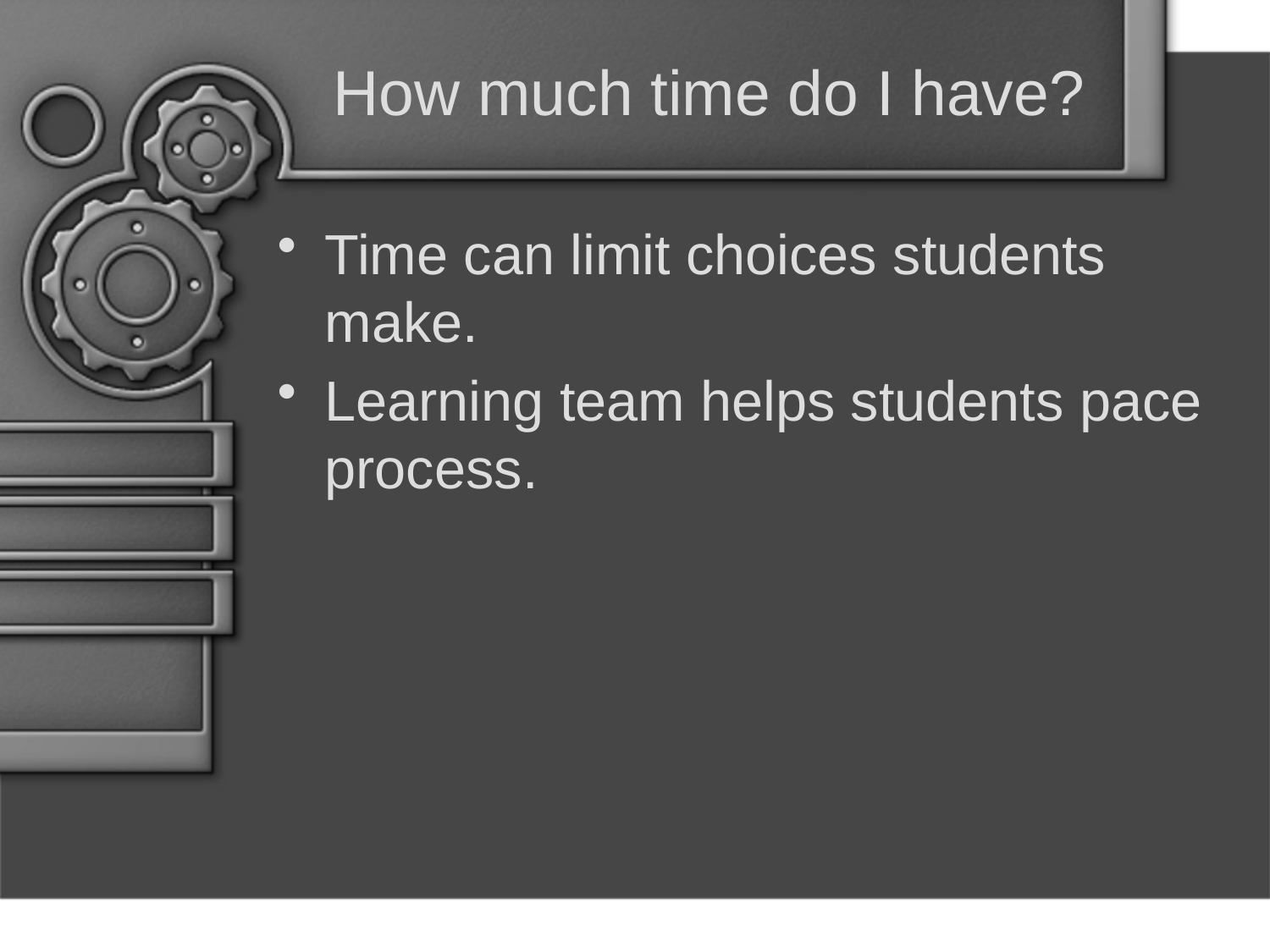

# How much time do I have?
Time can limit choices students make.
Learning team helps students pace process.